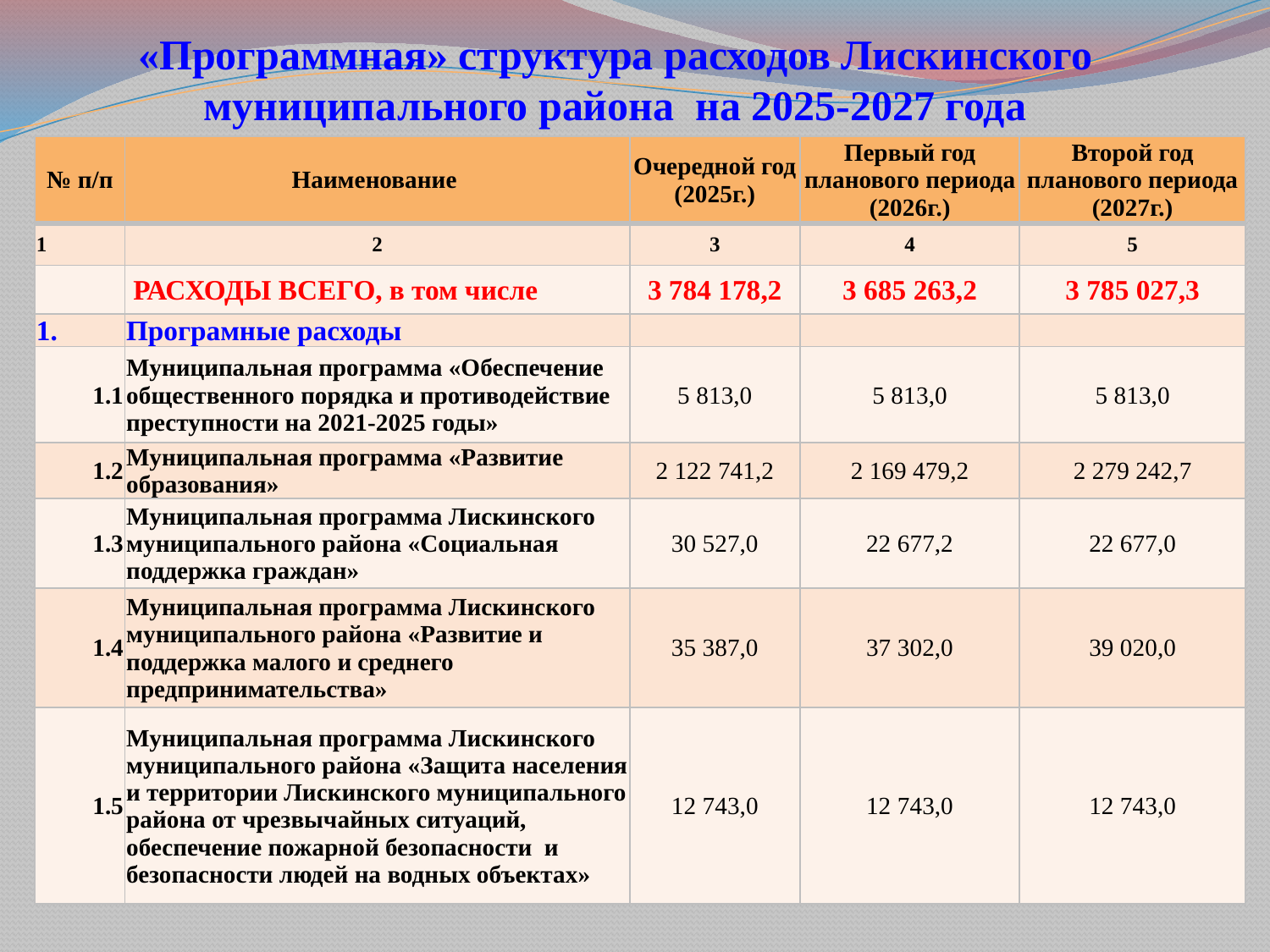

# «Программная» структура расходов Лискинского муниципального района  на 2025-2027 года
| № п/п | Наименование | Очередной год (2025г.) | Первый год планового периода (2026г.) | Второй год планового периода (2027г.) |
| --- | --- | --- | --- | --- |
| 1 | 2 | 3 | 4 | 5 |
|  | РАСХОДЫ ВСЕГО, в том числе | 3 784 178,2 | 3 685 263,2 | 3 785 027,3 |
| 1. | Програмные расходы |  |  |  |
| 1.1 | Муниципальная программа «Обеспечение общественного порядка и противодействие преступности на 2021-2025 годы» | 5 813,0 | 5 813,0 | 5 813,0 |
| 1.2 | Муниципальная программа «Развитие образования» | 2 122 741,2 | 2 169 479,2 | 2 279 242,7 |
| 1.3 | Муниципальная программа Лискинского муниципального района «Социальная поддержка граждан» | 30 527,0 | 22 677,2 | 22 677,0 |
| 1.4 | Муниципальная программа Лискинского муниципального района «Развитие и поддержка малого и среднего предпринимательства» | 35 387,0 | 37 302,0 | 39 020,0 |
| 1.5 | Муниципальная программа Лискинского муниципального района «Защита населения и территории Лискинского муниципального района от чрезвычайных ситуаций, обеспечение пожарной безопасности и безопасности людей на водных объектах» | 12 743,0 | 12 743,0 | 12 743,0 |